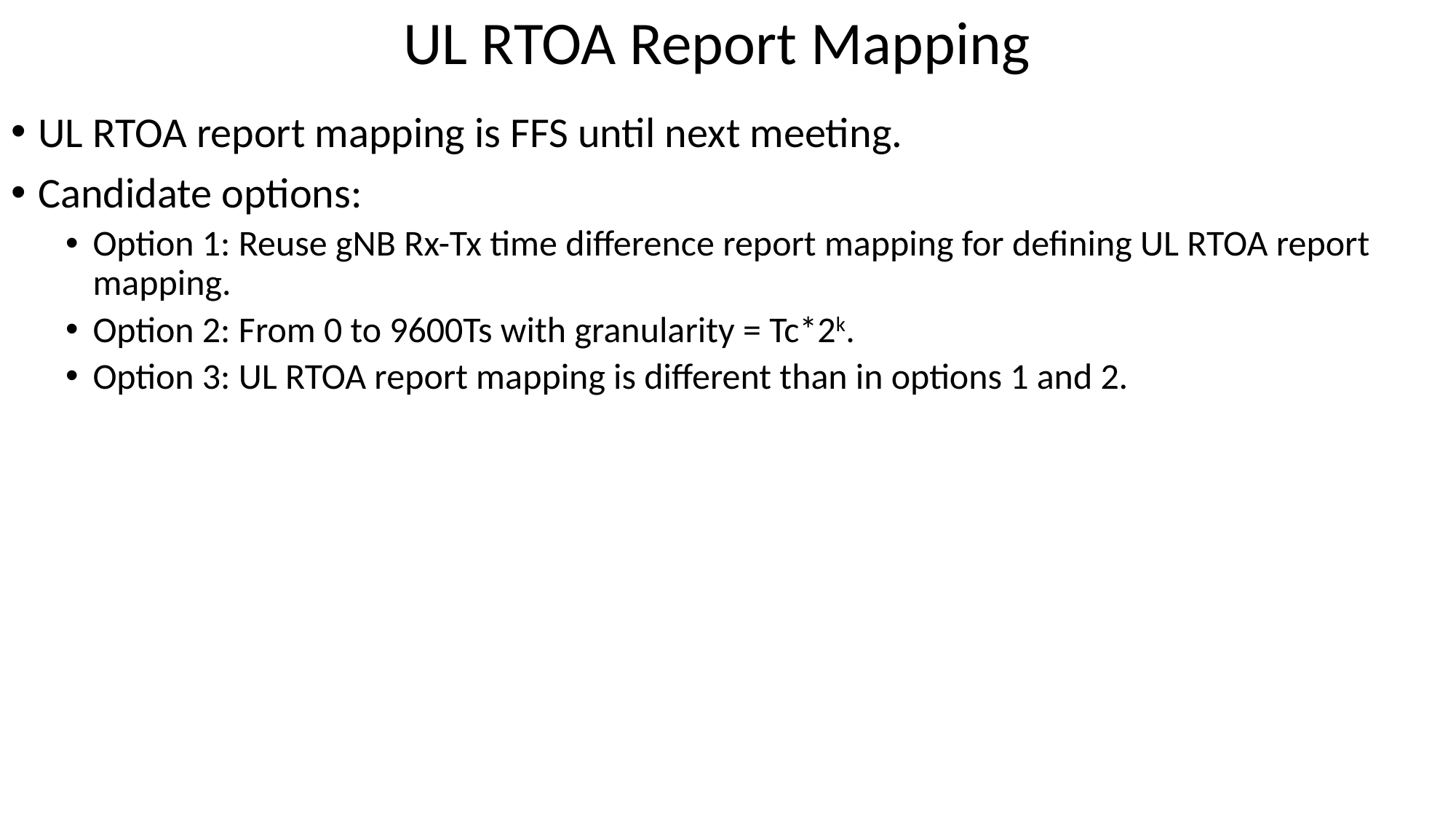

# UL RTOA Report Mapping
UL RTOA report mapping is FFS until next meeting.
Candidate options:
Option 1: Reuse gNB Rx-Tx time difference report mapping for defining UL RTOA report mapping.
Option 2: From 0 to 9600Ts with granularity = Tc*2k.
Option 3: UL RTOA report mapping is different than in options 1 and 2.